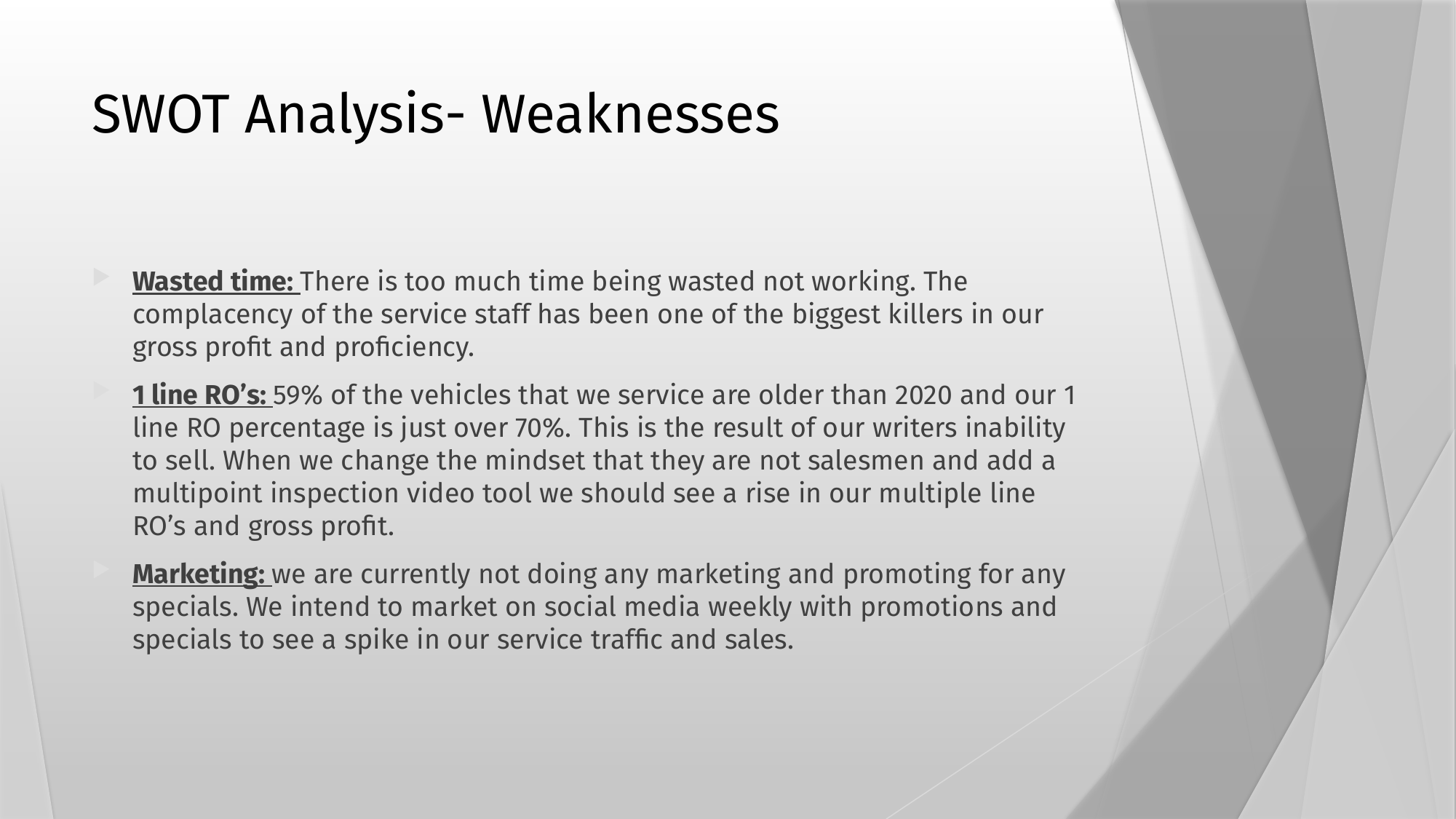

# SWOT Analysis- Weaknesses
Wasted time: There is too much time being wasted not working. The complacency of the service staff has been one of the biggest killers in our gross profit and proficiency.
1 line RO’s: 59% of the vehicles that we service are older than 2020 and our 1 line RO percentage is just over 70%. This is the result of our writers inability to sell. When we change the mindset that they are not salesmen and add a multipoint inspection video tool we should see a rise in our multiple line RO’s and gross profit.
Marketing: we are currently not doing any marketing and promoting for any specials. We intend to market on social media weekly with promotions and specials to see a spike in our service traffic and sales.